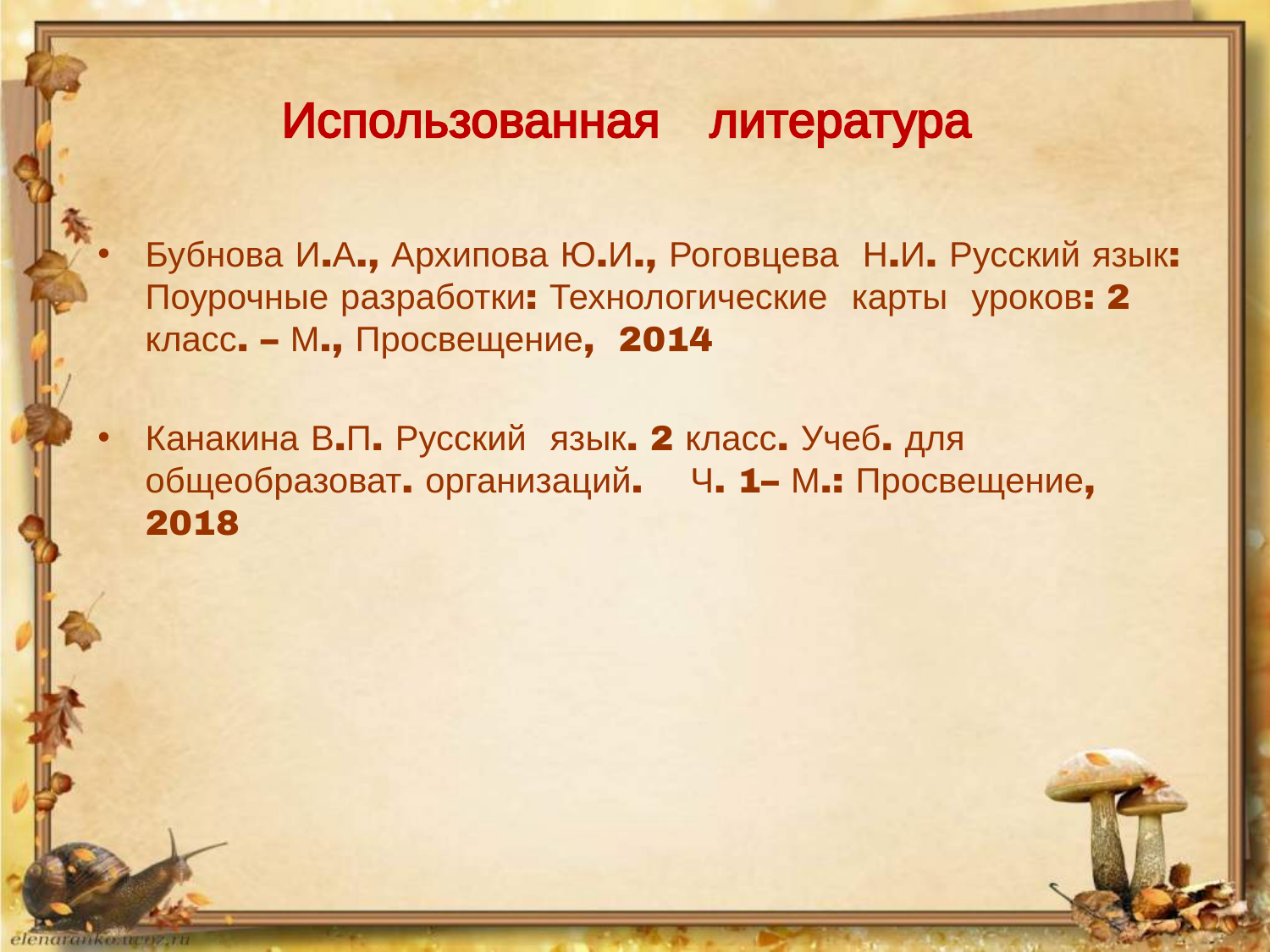

# Использованная   литература

Бубнова И.А., Архипова Ю.И., Роговцева  Н.И. Русский язык: Поурочные разработки: Технологические  карты  уроков: 2  класс. – М., Просвещение,  2014

Канакина В.П. Русский  язык. 2 класс. Учеб. для общеобразоват. организаций.    Ч. 1– М.: Просвещение, 2018